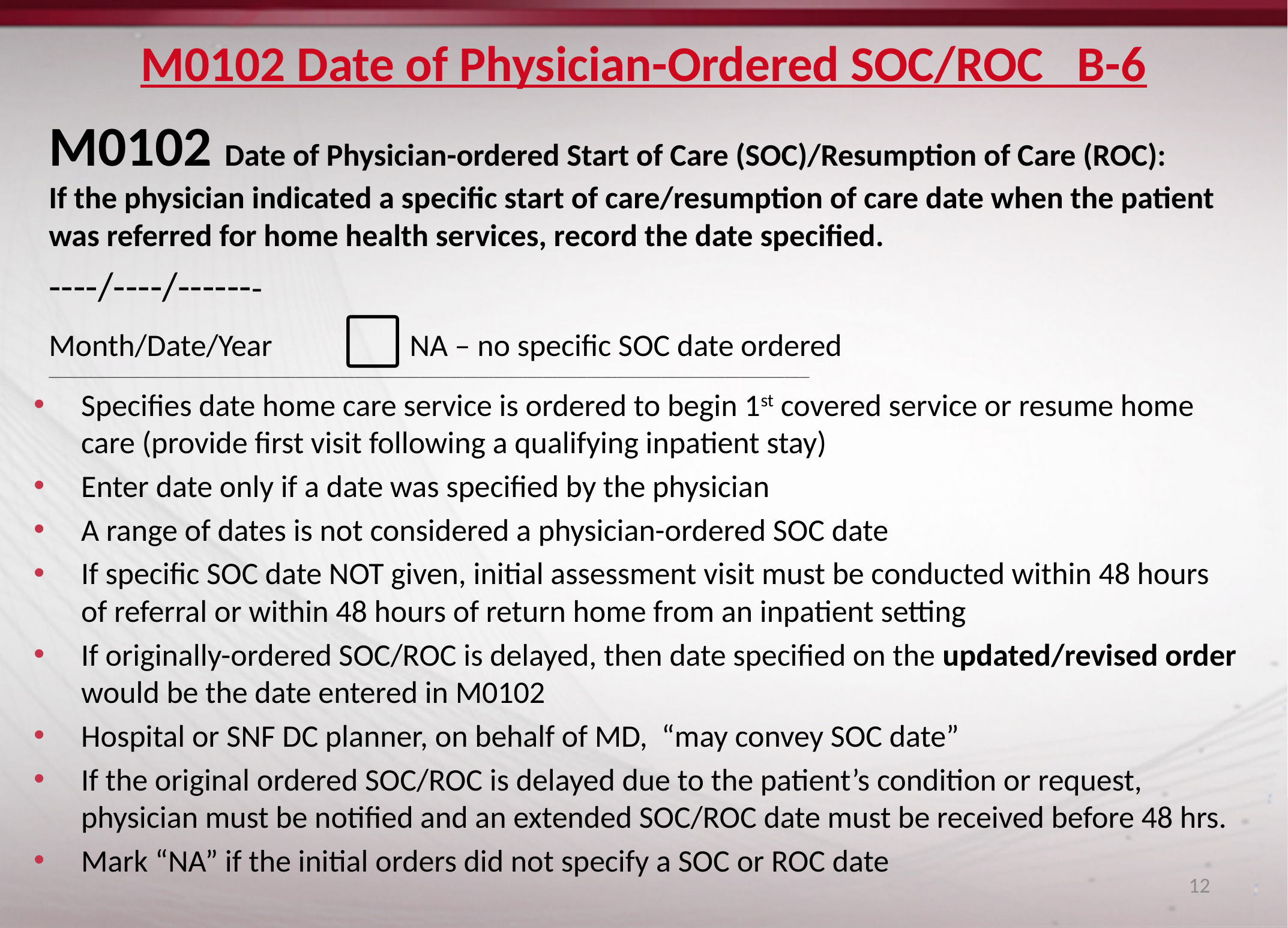

# M0102 Date of Physician-Ordered SOC/ROC   B-6
M0102 Date of Physician-ordered Start of Care (SOC)/Resumption of Care (ROC):
If the physician indicated a specific start of care/resumption of care date when the patient was referred for home health services, record the date specified.
----/----/-------
Month/Date/Year          ⃞ NA – no specific SOC date ordered
__________________________________________________________________________________________________________________________________________________________
Specifies date home care service is ordered to begin 1st covered service or resume home care (provide first visit following a qualifying inpatient stay)
Enter date only if a date was specified by the physician
A range of dates is not considered a physician-ordered SOC date
If specific SOC date NOT given, initial assessment visit must be conducted within 48 hours of referral or within 48 hours of return home from an inpatient setting
If originally-ordered SOC/ROC is delayed, then date specified on the updated/revised order would be the date entered in M0102
Hospital or SNF DC planner, on behalf of MD,  “may convey SOC date”
If the original ordered SOC/ROC is delayed due to the patient’s condition or request, physician must be notified and an extended SOC/ROC date must be received before 48 hrs.
Mark “NA” if the initial orders did not specify a SOC or ROC date
12